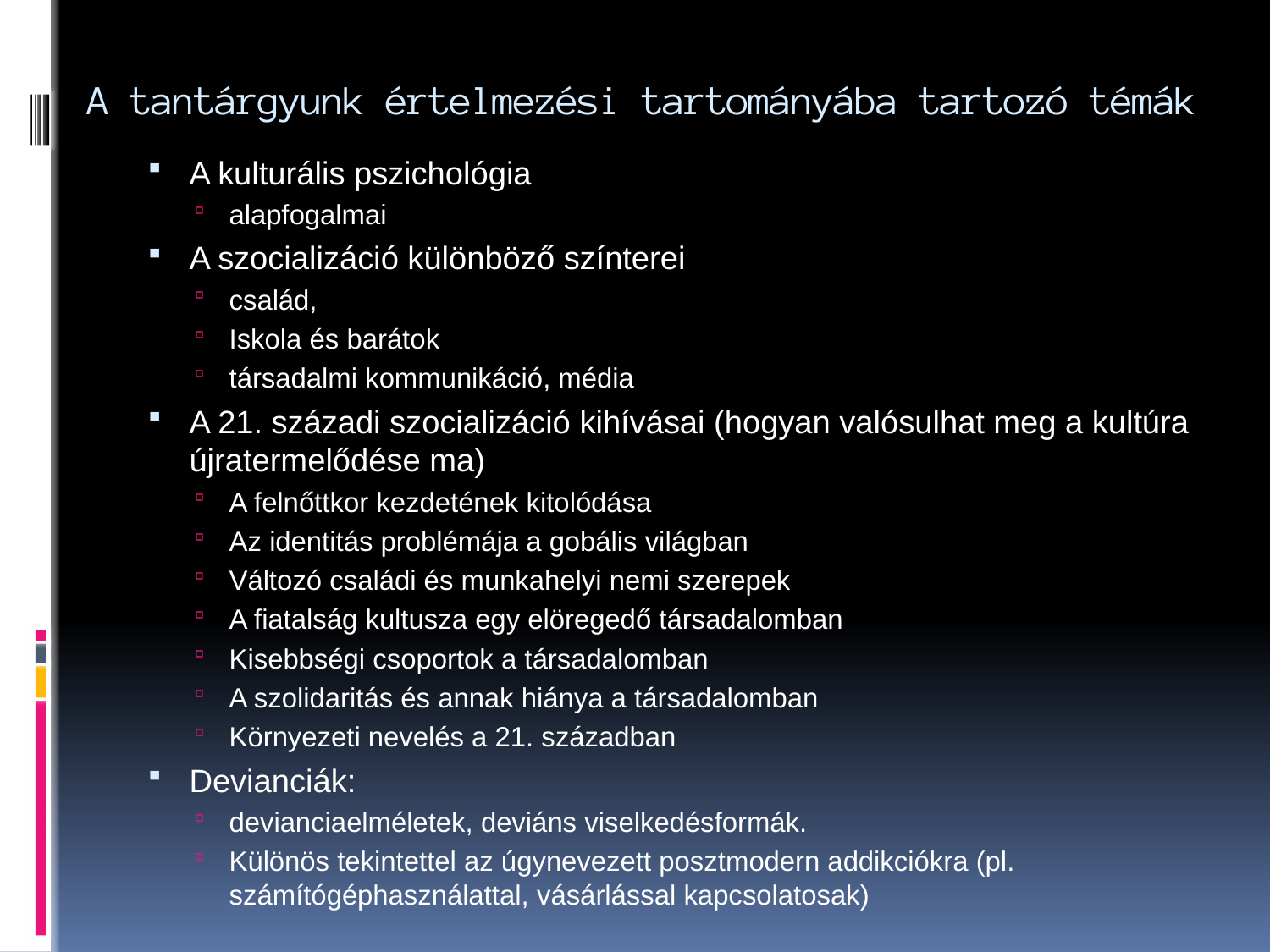

# A tantárgyunk értelmezési tartományába tartozó témák
A kulturális pszichológia
alapfogalmai
A szocializáció különböző színterei
család,
Iskola és barátok
társadalmi kommunikáció, média
A 21. századi szocializáció kihívásai (hogyan valósulhat meg a kultúra újratermelődése ma)
A felnőttkor kezdetének kitolódása
Az identitás problémája a gobális világban
Változó családi és munkahelyi nemi szerepek
A fiatalság kultusza egy elöregedő társadalomban
Kisebbségi csoportok a társadalomban
A szolidaritás és annak hiánya a társadalomban
Környezeti nevelés a 21. században
Devianciák:
devianciaelméletek, deviáns viselkedésformák.
Különös tekintettel az úgynevezett posztmodern addikciókra (pl. számítógéphasználattal, vásárlással kapcsolatosak)